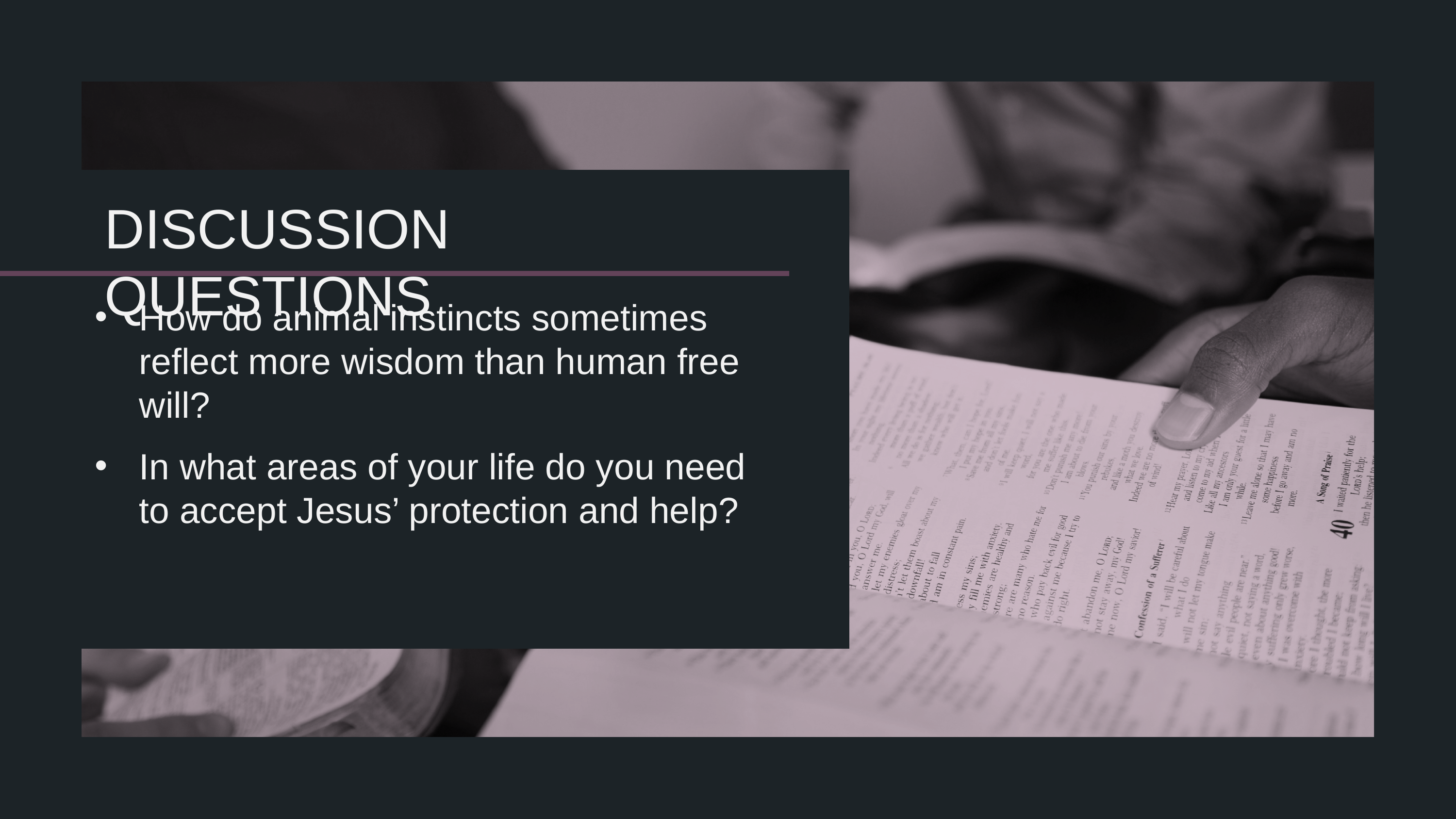

How do animal instincts sometimes reflect more wisdom than human free will?
In what areas of your life do you need to accept Jesus’ protection and help?